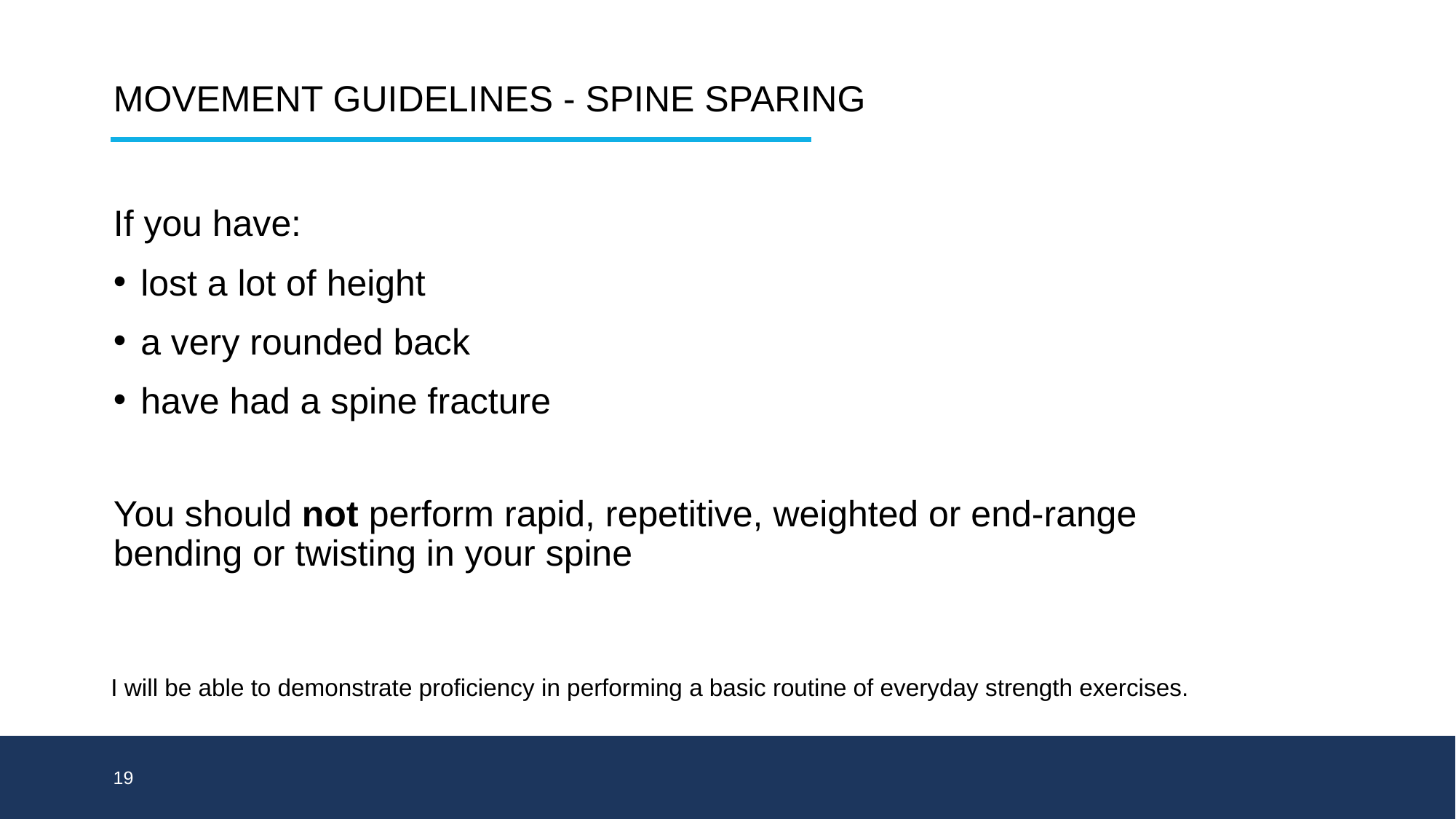

# Movement Guidelines - Spine Sparing
If you have:
lost a lot of height
a very rounded back
have had a spine fracture

You should not perform rapid, repetitive, weighted or end-range bending or twisting in your spine

I will be able to demonstrate proficiency in performing a basic routine of everyday strength exercises.